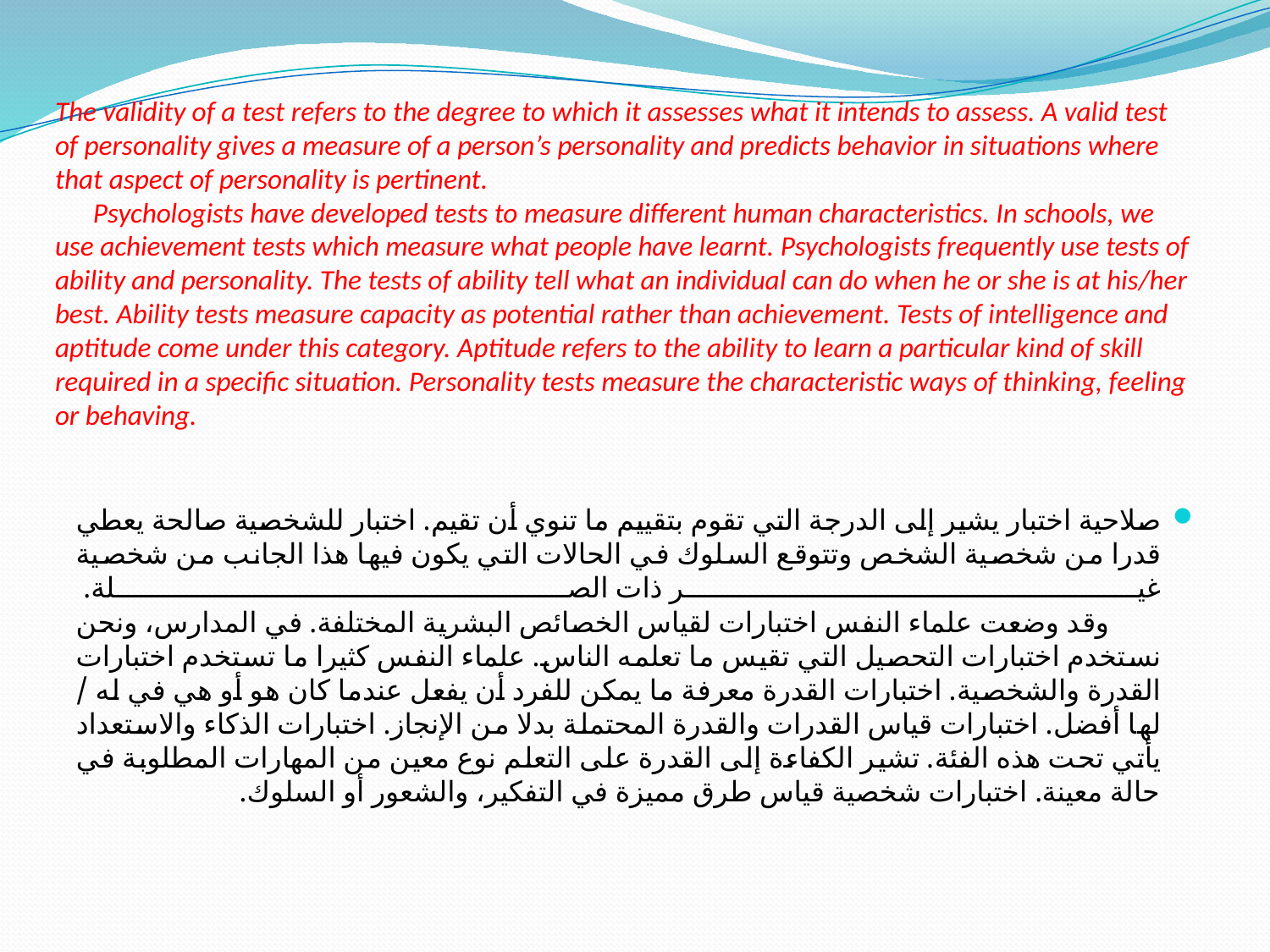

# The validity of a test refers to the degree to which it assesses what it intends to assess. A valid test of personality gives a measure of a person’s personality and predicts behavior in situations where that aspect of personality is pertinent. Psychologists have developed tests to measure different human characteristics. In schools, we use achievement tests which measure what people have learnt. Psychologists frequently use tests of ability and personality. The tests of ability tell what an individual can do when he or she is at his/her best. Ability tests measure capacity as potential rather than achievement. Tests of intelligence and aptitude come under this category. Aptitude refers to the ability to learn a particular kind of skill required in a specific situation. Personality tests measure the characteristic ways of thinking, feeling or behaving.
صلاحية اختبار يشير إلى الدرجة التي تقوم بتقييم ما تنوي أن تقيم. اختبار للشخصية صالحة يعطي قدرا من شخصية الشخص وتتوقع السلوك في الحالات التي يكون فيها هذا الجانب من شخصية غير ذات الصلة.
       وقد وضعت علماء النفس اختبارات لقياس الخصائص البشرية المختلفة. في المدارس، ونحن نستخدم اختبارات التحصيل التي تقيس ما تعلمه الناس. علماء النفس كثيرا ما تستخدم اختبارات القدرة والشخصية. اختبارات القدرة معرفة ما يمكن للفرد أن يفعل عندما كان هو أو هي في له / لها أفضل. اختبارات قياس القدرات والقدرة المحتملة بدلا من الإنجاز. اختبارات الذكاء والاستعداد يأتي تحت هذه الفئة. تشير الكفاءة إلى القدرة على التعلم نوع معين من المهارات المطلوبة في حالة معينة. اختبارات شخصية قياس طرق مميزة في التفكير، والشعور أو السلوك.